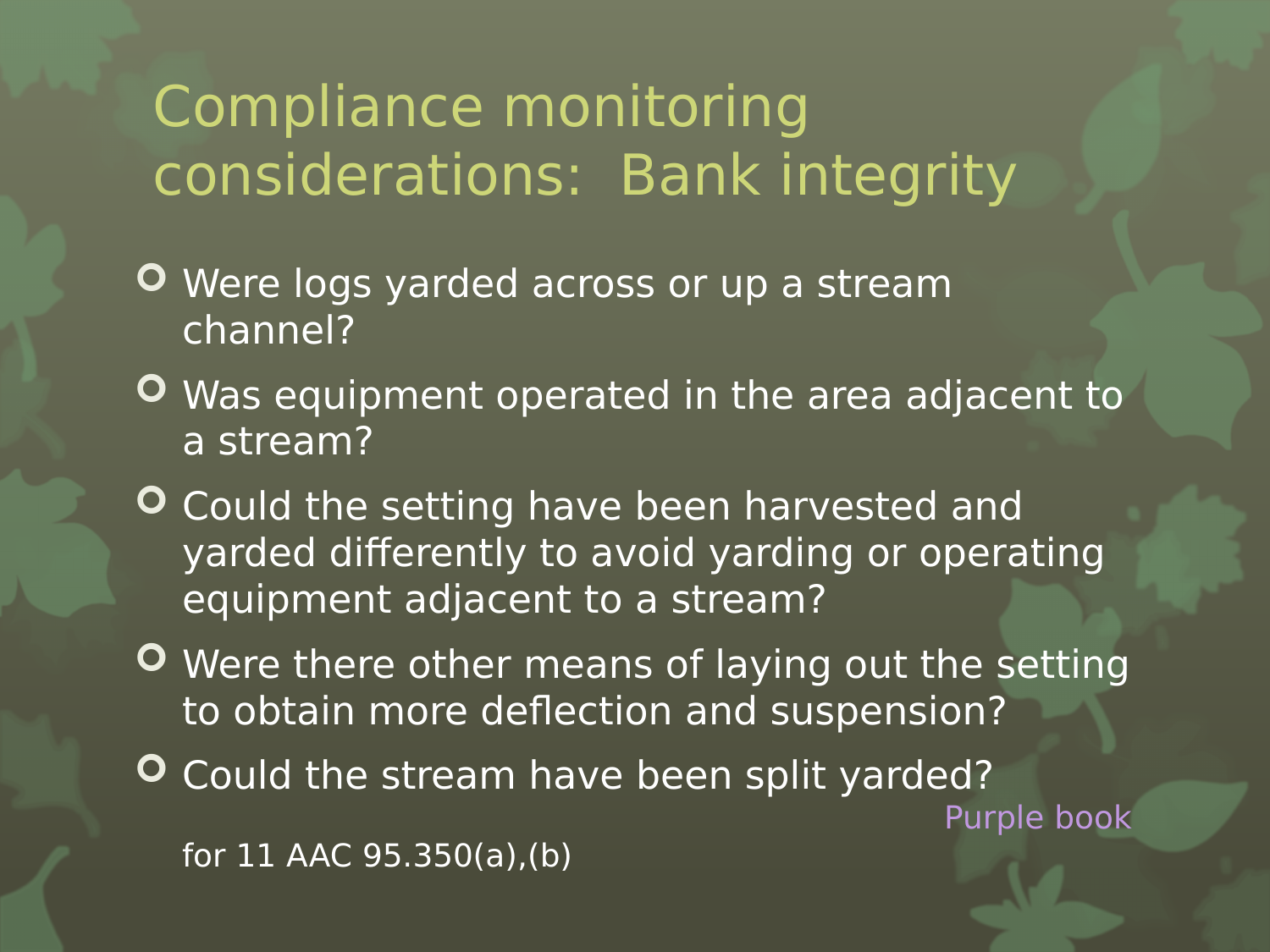

# Compliance monitoring considerations:  Bank integrity
Were logs yarded across or up a stream channel?
Was equipment operated in the area adjacent to a stream?
Could the setting have been harvested and yarded differently to avoid yarding or operating equipment adjacent to a stream?
Were there other means of laying out the setting to obtain more deflection and suspension?
Could the stream have been split yarded? 				  			Purple book for 11 AAC 95.350(a),(b)